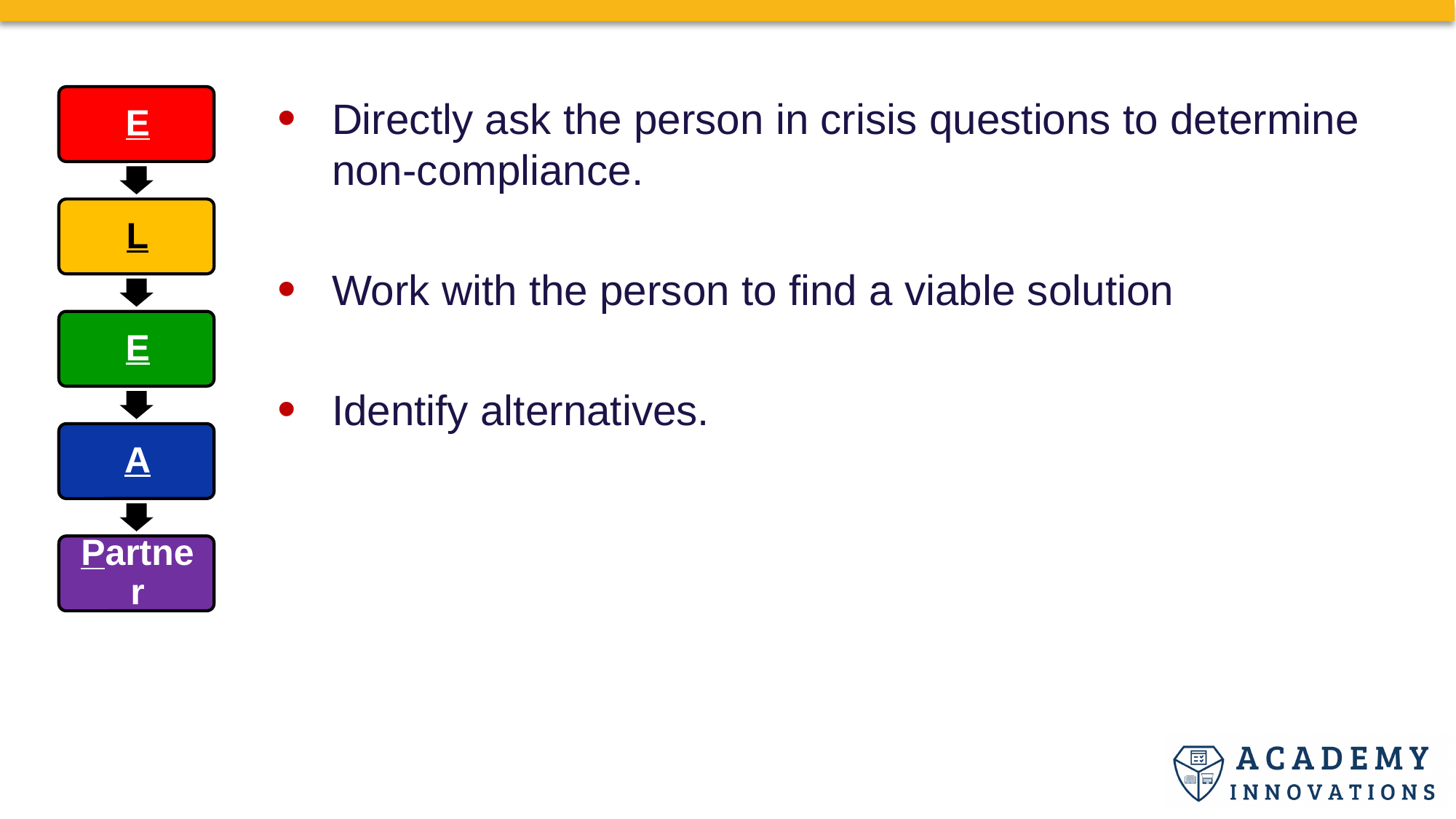

E

L

E

A

Partner
Directly ask the person in crisis questions to determine non-compliance.

Work with the person to find a viable solution

Identify alternatives.